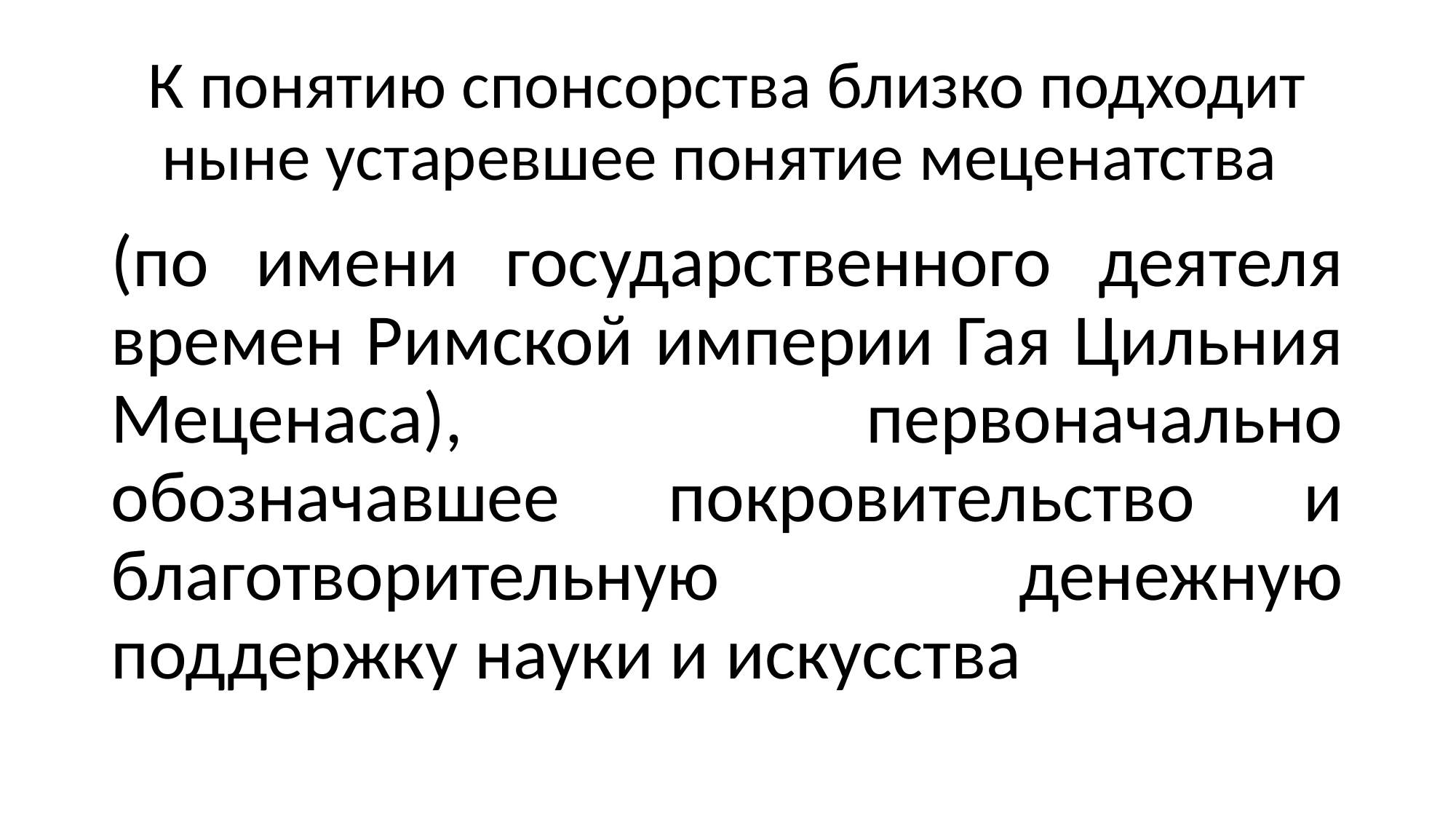

# К понятию спонсорства близко подходит ныне устаревшее понятие меценатства
(по имени государственного деятеля времен Римской империи Гая Цильния Меценаса), первоначально обозначавшее покровительство и благотворительную денежную поддержку науки и искусства